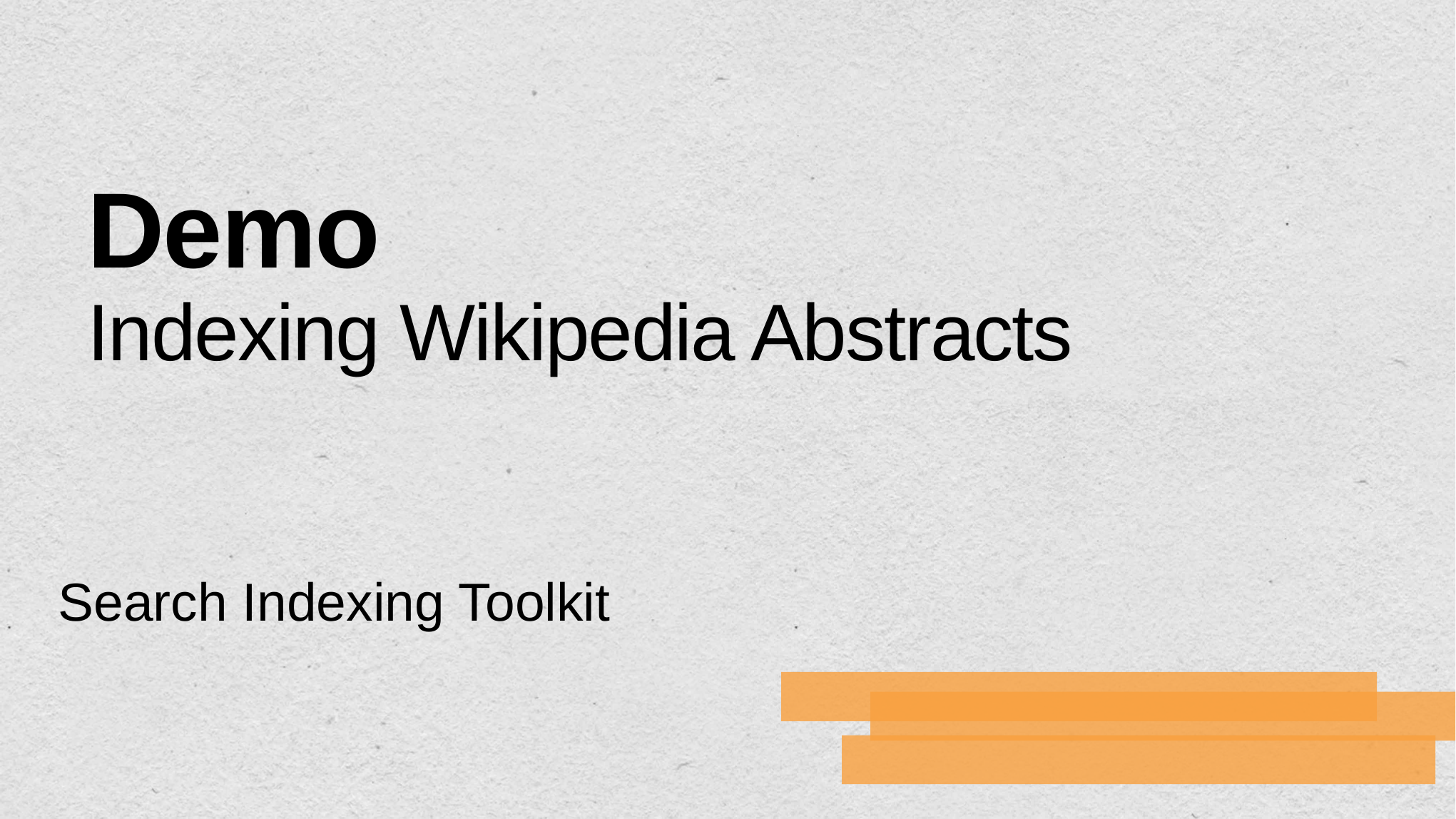

# Demo Indexing Wikipedia Abstracts

Search Indexing Toolkit